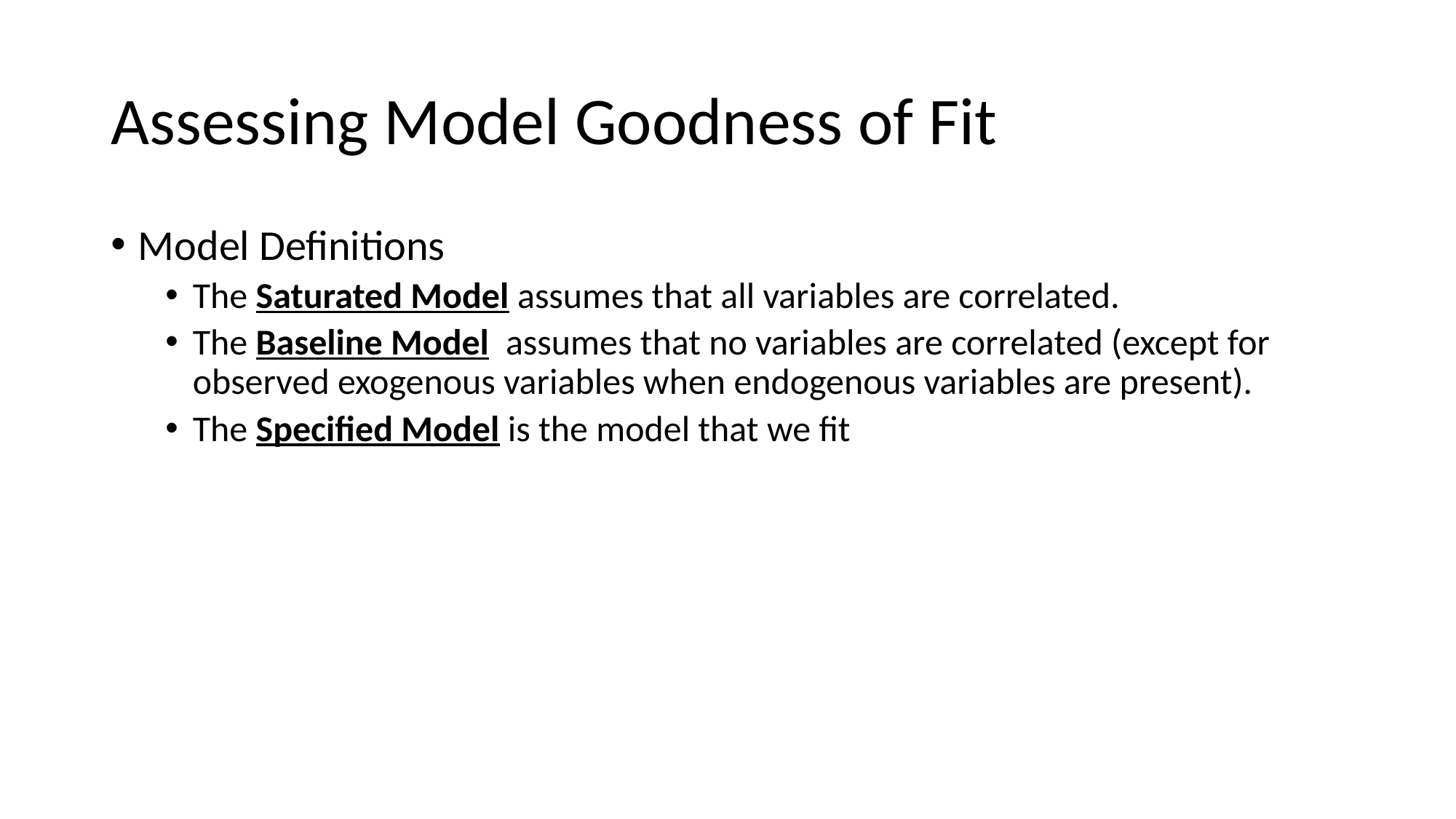

# Assessing Model Goodness of Fit
Model Definitions
The Saturated Model assumes that all variables are correlated.
The Baseline Model  assumes that no variables are correlated (except for observed exogenous variables when endogenous variables are present).
The Specified Model is the model that we fit